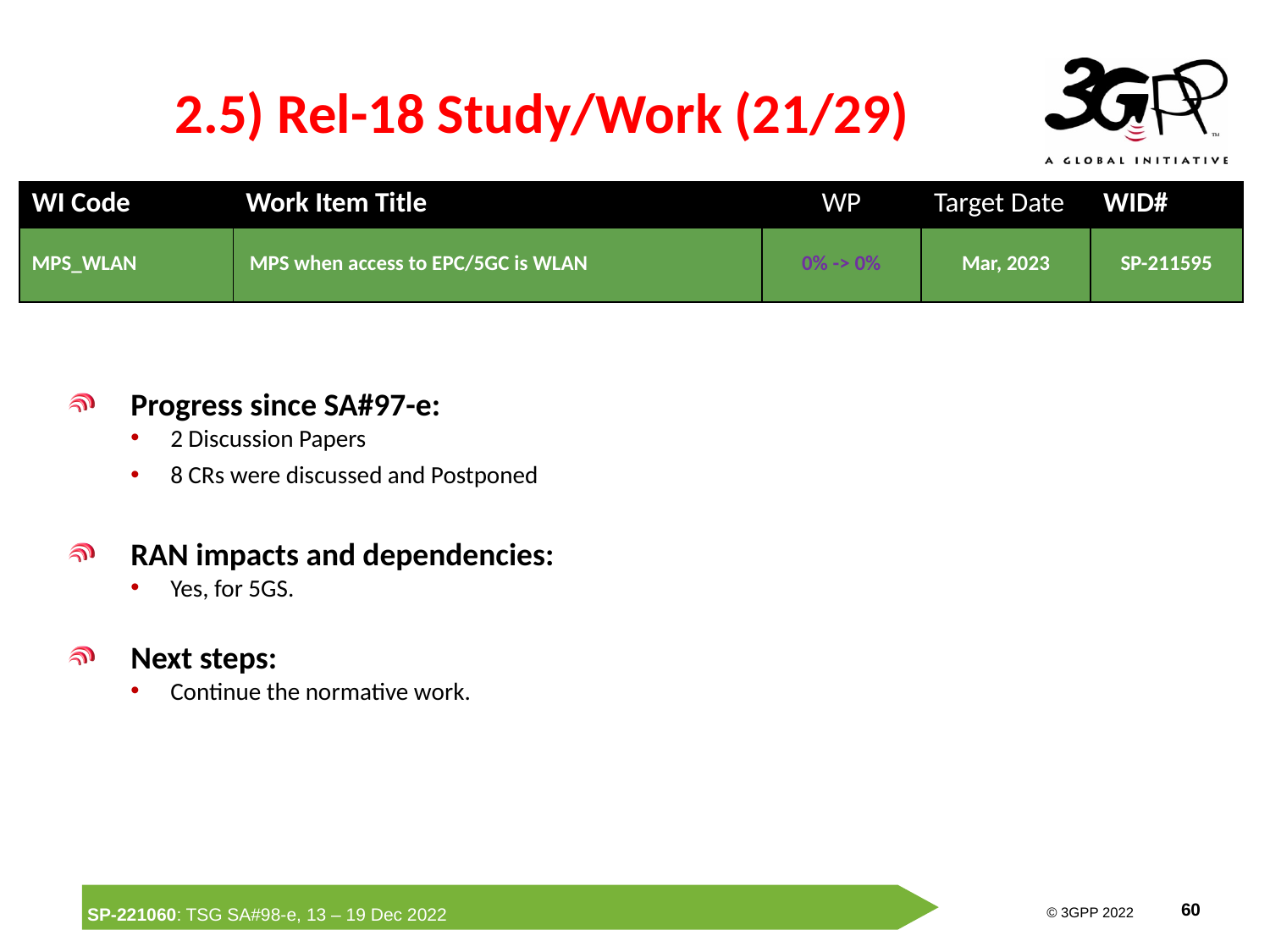

# 2.5) Rel-18 Study/Work (21/29)
| WI Code | Work Item Title | WP | Target Date | WID# |
| --- | --- | --- | --- | --- |
| MPS\_WLAN | MPS when access to EPC/5GC is WLAN | 0% -> 0% | Mar, 2023 | SP-211595 |
Progress since SA#97-e:
2 Discussion Papers
8 CRs were discussed and Postponed

RAN impacts and dependencies:
Yes, for 5GS.

Next steps:
Continue the normative work.